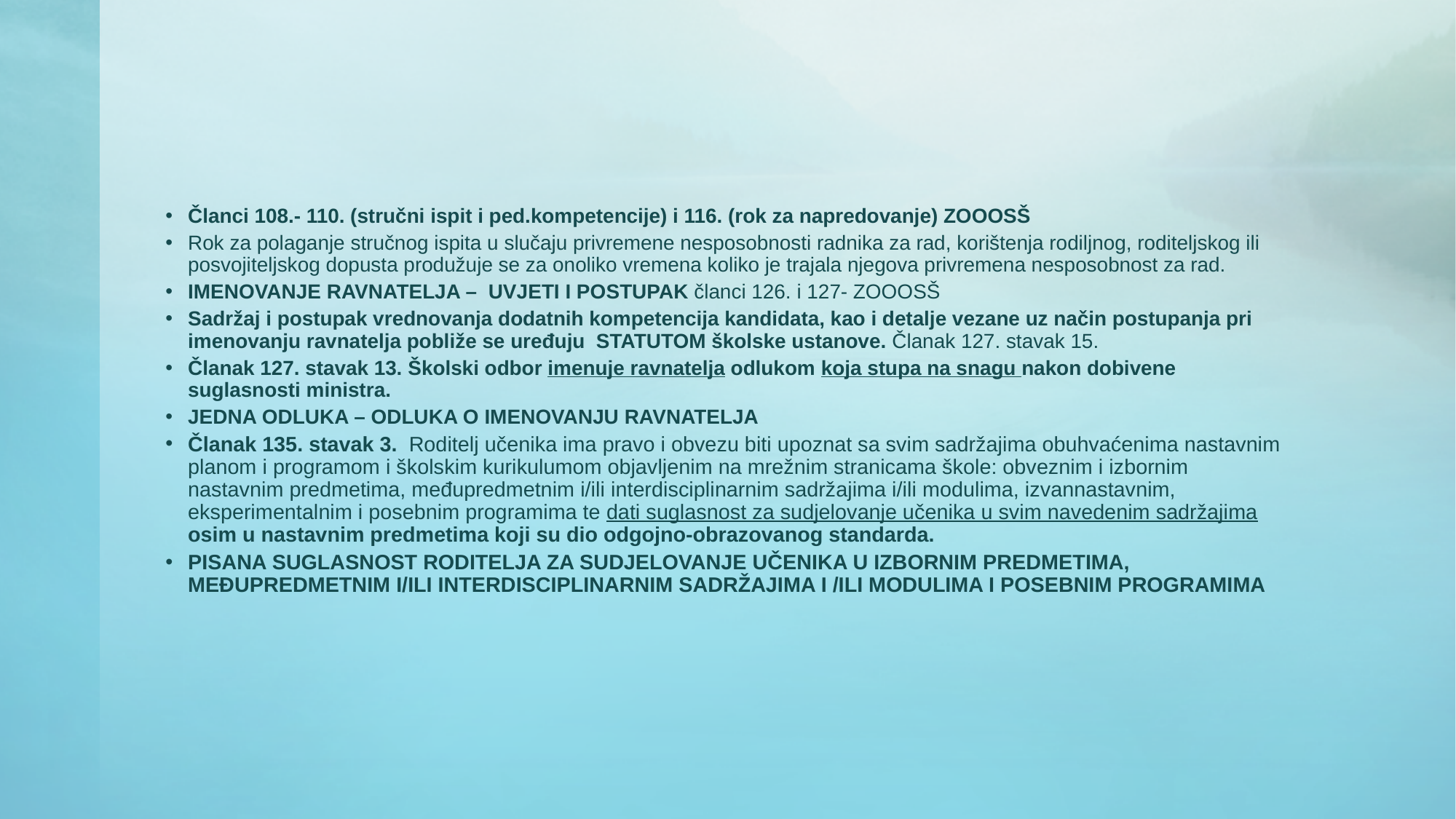

#
Članci 108.- 110. (stručni ispit i ped.kompetencije) i 116. (rok za napredovanje) ZOOOSŠ
Rok za polaganje stručnog ispita u slučaju privremene nesposobnosti radnika za rad, korištenja rodiljnog, roditeljskog ili posvojiteljskog dopusta produžuje se za onoliko vremena koliko je trajala njegova privremena nesposobnost za rad.
IMENOVANJE RAVNATELJA –  UVJETI I POSTUPAK članci 126. i 127- ZOOOSŠ
Sadržaj i postupak vrednovanja dodatnih kompetencija kandidata, kao i detalje vezane uz način postupanja pri imenovanju ravnatelja pobliže se uređuju  STATUTOM školske ustanove. Članak 127. stavak 15.
Članak 127. stavak 13. Školski odbor imenuje ravnatelja odlukom koja stupa na snagu nakon dobivene suglasnosti ministra.
JEDNA ODLUKA – ODLUKA O IMENOVANJU RAVNATELJA
Članak 135. stavak 3.  Roditelj učenika ima pravo i obvezu biti upoznat sa svim sadržajima obuhvaćenima nastavnim planom i programom i školskim kurikulumom objavljenim na mrežnim stranicama škole: obveznim i izbornim nastavnim predmetima, međupredmetnim i/ili interdisciplinarnim sadržajima i/ili modulima, izvannastavnim, eksperimentalnim i posebnim programima te dati suglasnost za sudjelovanje učenika u svim navedenim sadržajima osim u nastavnim predmetima koji su dio odgojno-obrazovanog standarda.
PISANA SUGLASNOST RODITELJA ZA SUDJELOVANJE UČENIKA U IZBORNIM PREDMETIMA, MEĐUPREDMETNIM I/ILI INTERDISCIPLINARNIM SADRŽAJIMA I /ILI MODULIMA I POSEBNIM PROGRAMIMA